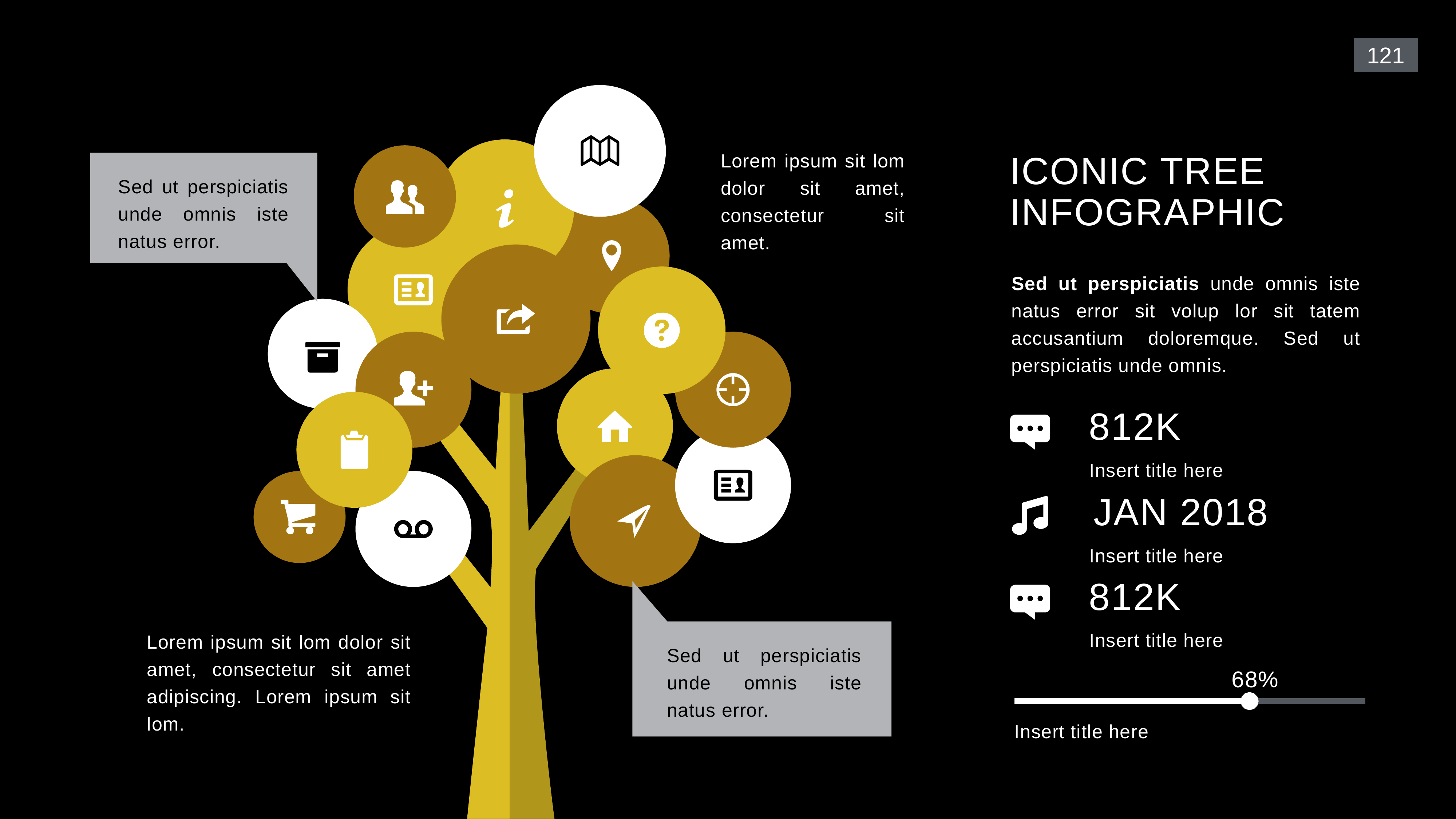

121

Lorem ipsum sit lom dolor sit amet, consectetur sit amet.
iconic tree infographic

Sed ut perspiciatis unde omnis iste natus error.

Sed ut perspiciatis unde omnis iste natus error sit volup lor sit tatem accusantium doloremque. Sed ut perspiciatis unde omnis.

812K
Insert title here

jan 2018
Insert title here

812K
Insert title here

Lorem ipsum sit lom dolor sit amet, consectetur sit amet adipiscing. Lorem ipsum sit lom.
Sed ut perspiciatis unde omnis iste natus error.
68%

Insert title here